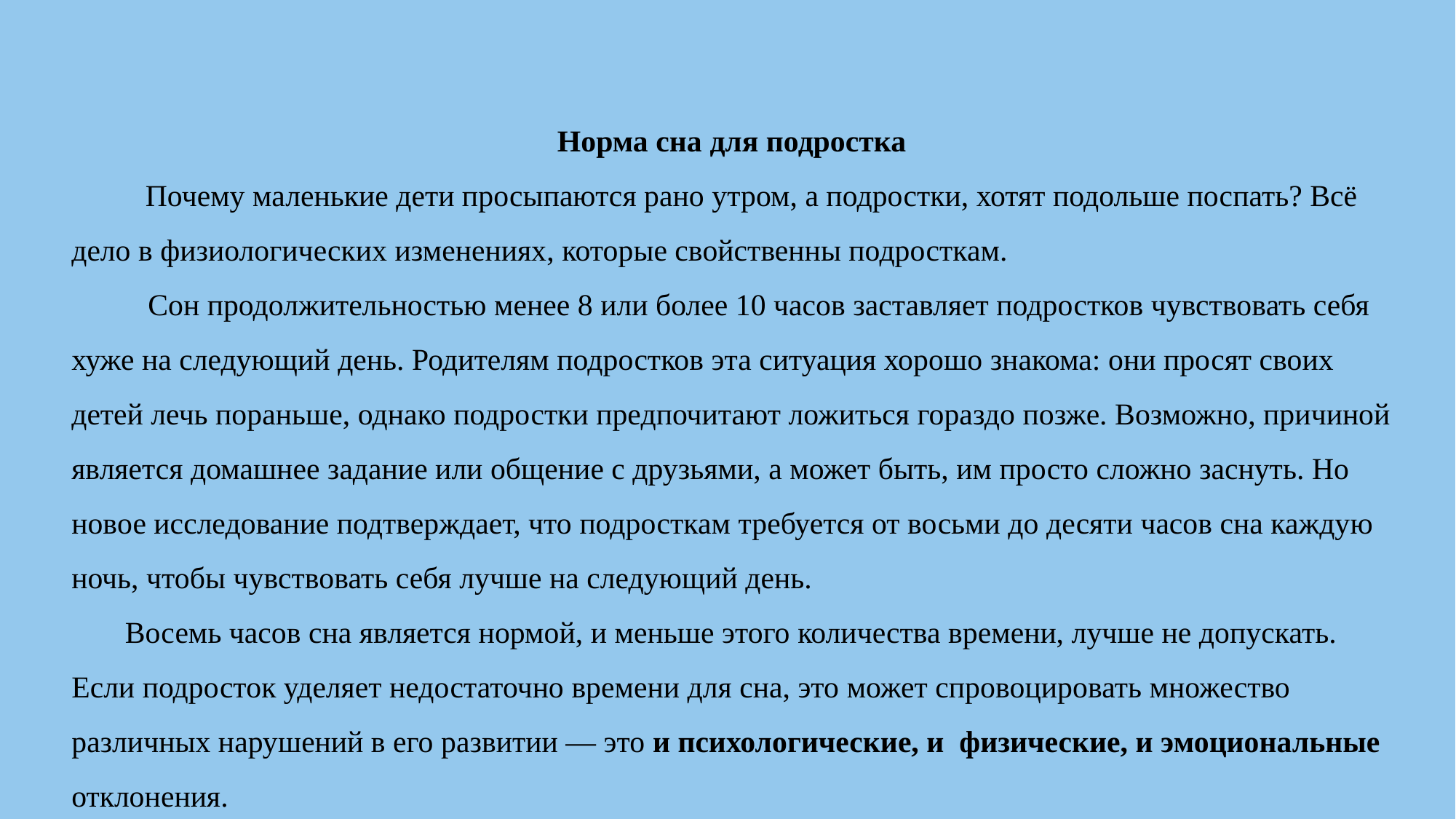

Норма сна для подростка
              Почему маленькие дети просыпаются рано утром, а подростки, хотят подольше поспать? Всё дело в физиологических изменениях, которые свойственны подросткам.
          Сон продолжительностью менее 8 или более 10 часов заставляет подростков чувствовать себя хуже на следующий день. Родителям подростков эта ситуация хорошо знакома: они просят своих детей лечь пораньше, однако подростки предпочитают ложиться гораздо позже. Возможно, причиной является домашнее задание или общение с друзьями, а может быть, им просто сложно заснуть. Но новое исследование подтверждает, что подросткам требуется от восьми до десяти часов сна каждую ночь, чтобы чувствовать себя лучше на следующий день.
       Восемь часов сна является нормой, и меньше этого количества времени, лучше не допускать. Если подросток уделяет недостаточно времени для сна, это может спровоцировать множество различных нарушений в его развитии — это и психологические, и  физические, и эмоциональные отклонения.